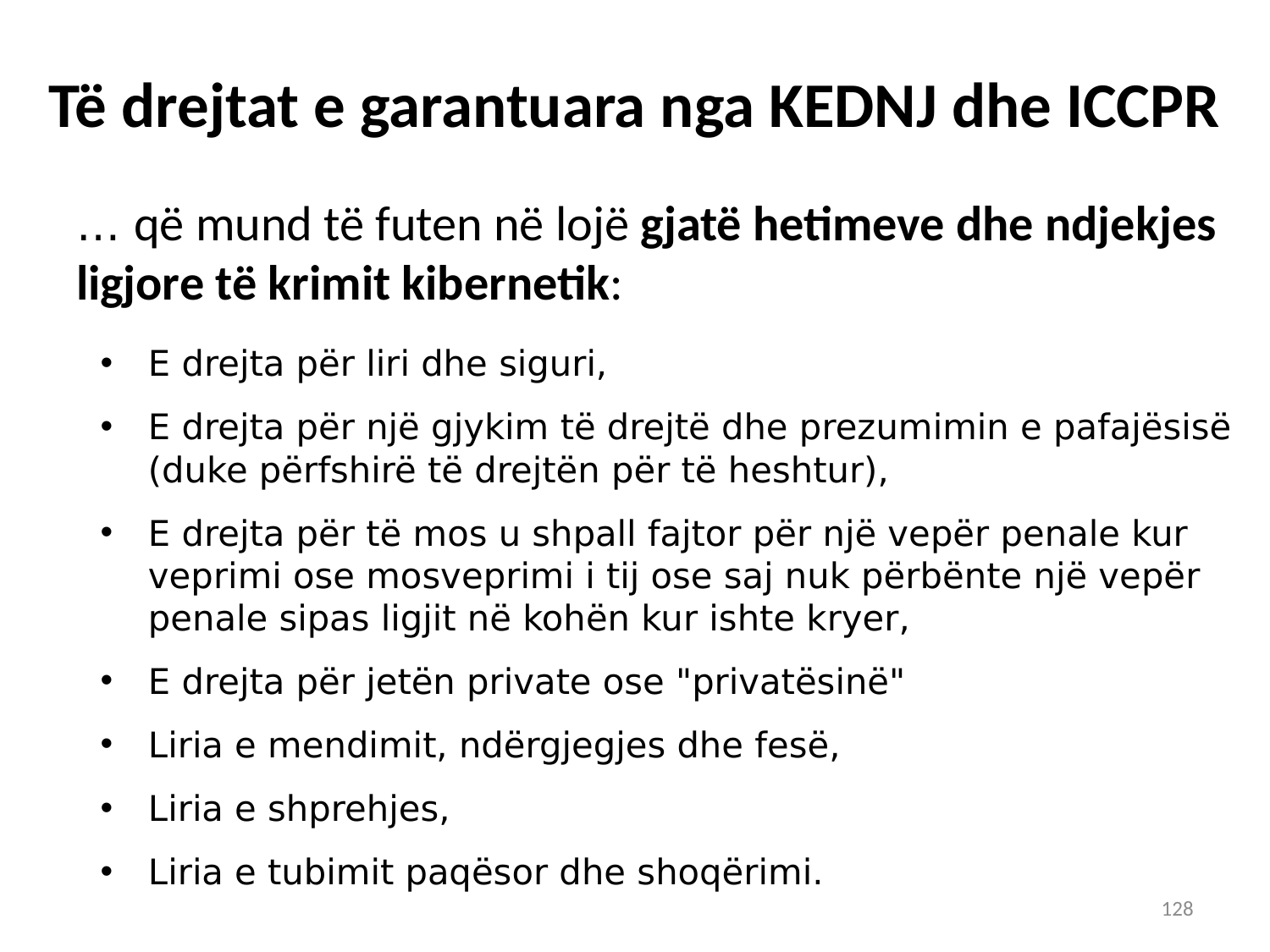

# Të drejtat e garantuara nga KEDNJ dhe ICCPR
… që mund të futen në lojë gjatë hetimeve dhe ndjekjes ligjore të krimit kibernetik:
E drejta për liri dhe siguri,
E drejta për një gjykim të drejtë dhe prezumimin e pafajësisë (duke përfshirë të drejtën për të heshtur),
E drejta për të mos u shpall fajtor për një vepër penale kur veprimi ose mosveprimi i tij ose saj nuk përbënte një vepër penale sipas ligjit në kohën kur ishte kryer,
E drejta për jetën private ose "privatësinë"
Liria e mendimit, ndërgjegjes dhe fesë,
Liria e shprehjes,
Liria e tubimit paqësor dhe shoqërimi.
128